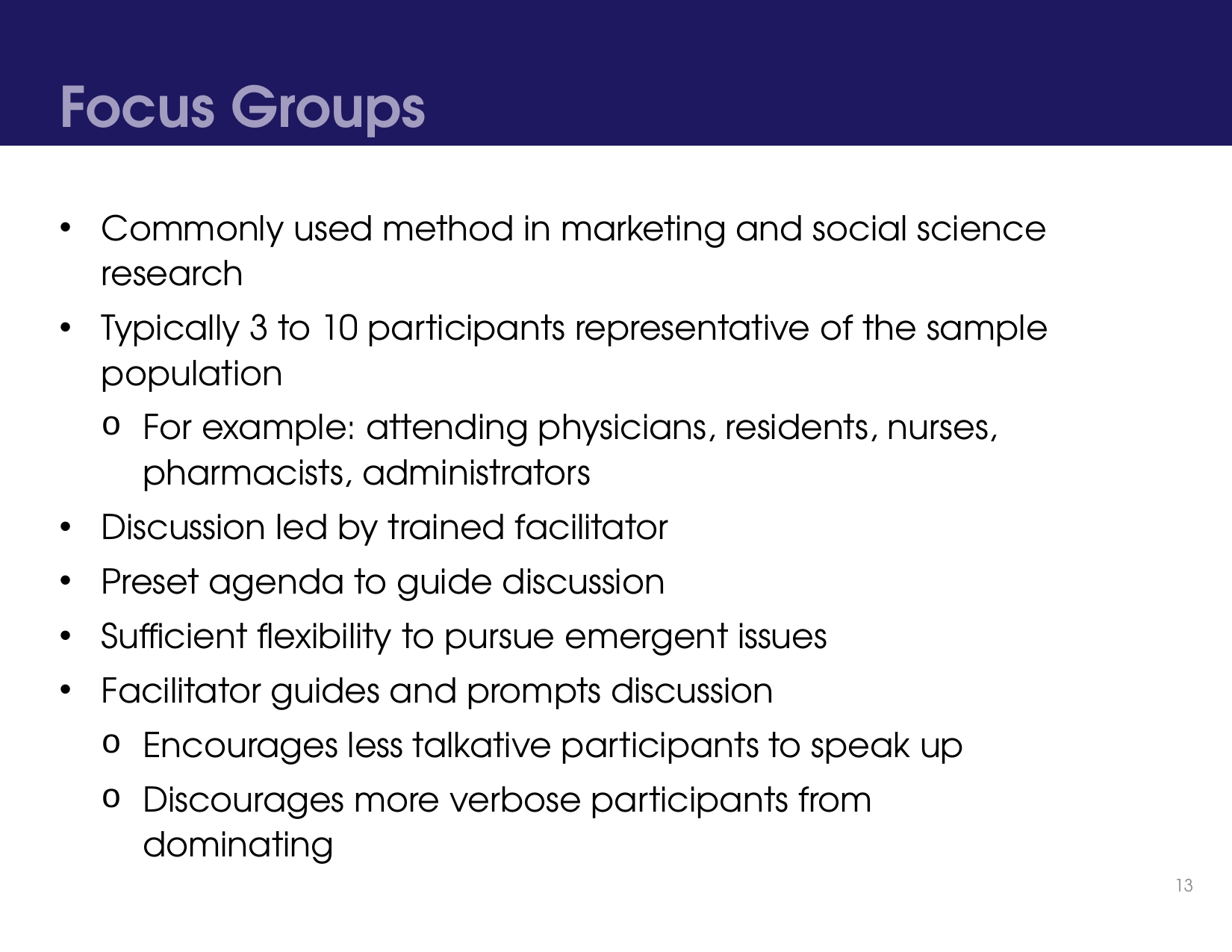

# Focus Groups
Commonly used method in marketing and social science research
Typically 3 to 10 participants representative of the sample population
For example: attending physicians, residents, nurses, pharmacists, administrators
Discussion led by trained facilitator
Preset agenda to guide discussion
Sufficient flexibility to pursue emergent issues
Facilitator guides and prompts discussion
Encourages less talkative participants to speak up
Discourages more verbose participants from dominating
13